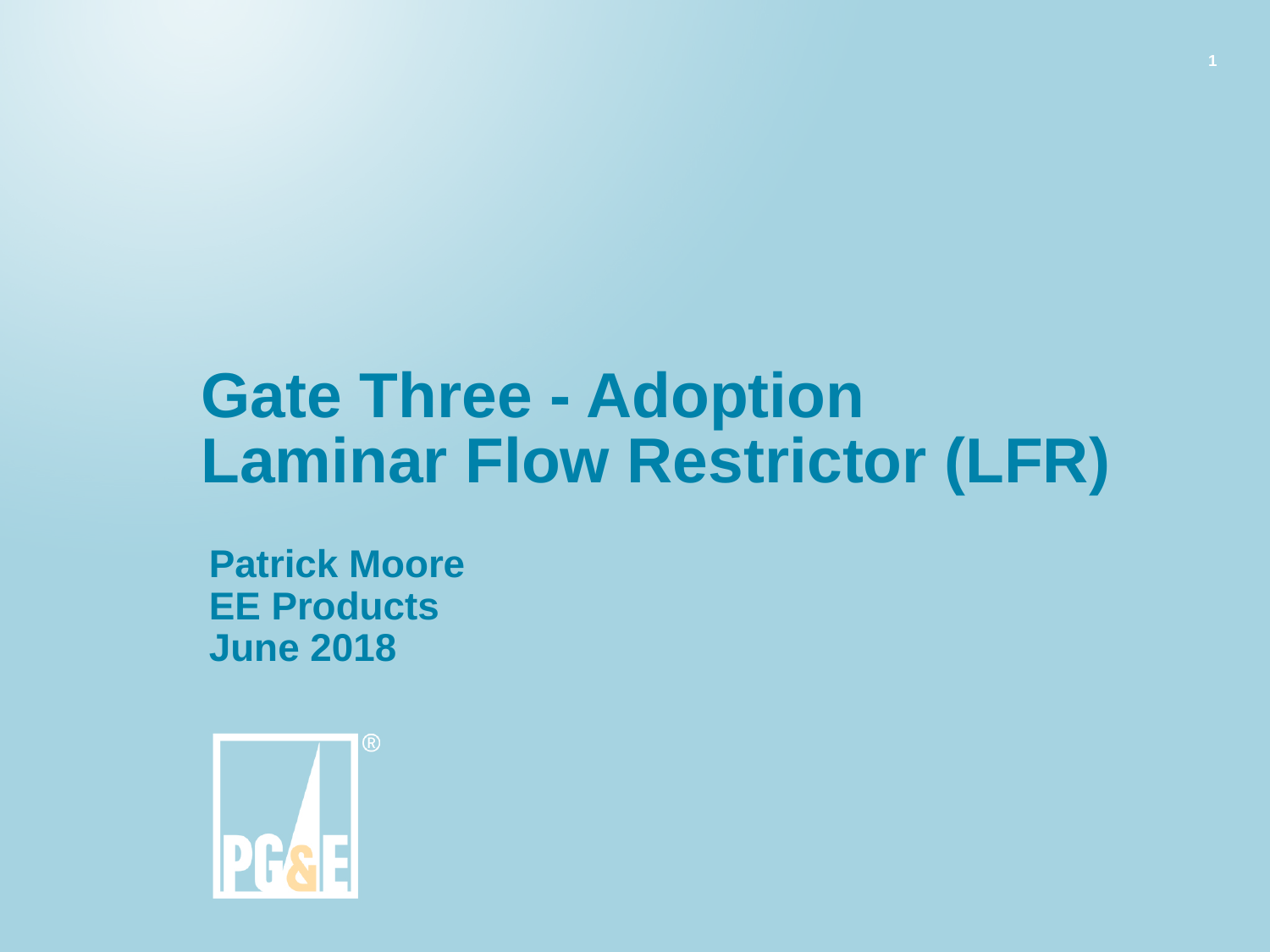

# Gate Three - Adoption Laminar Flow Restrictor (LFR)
Patrick Moore
EE Products
June 2018